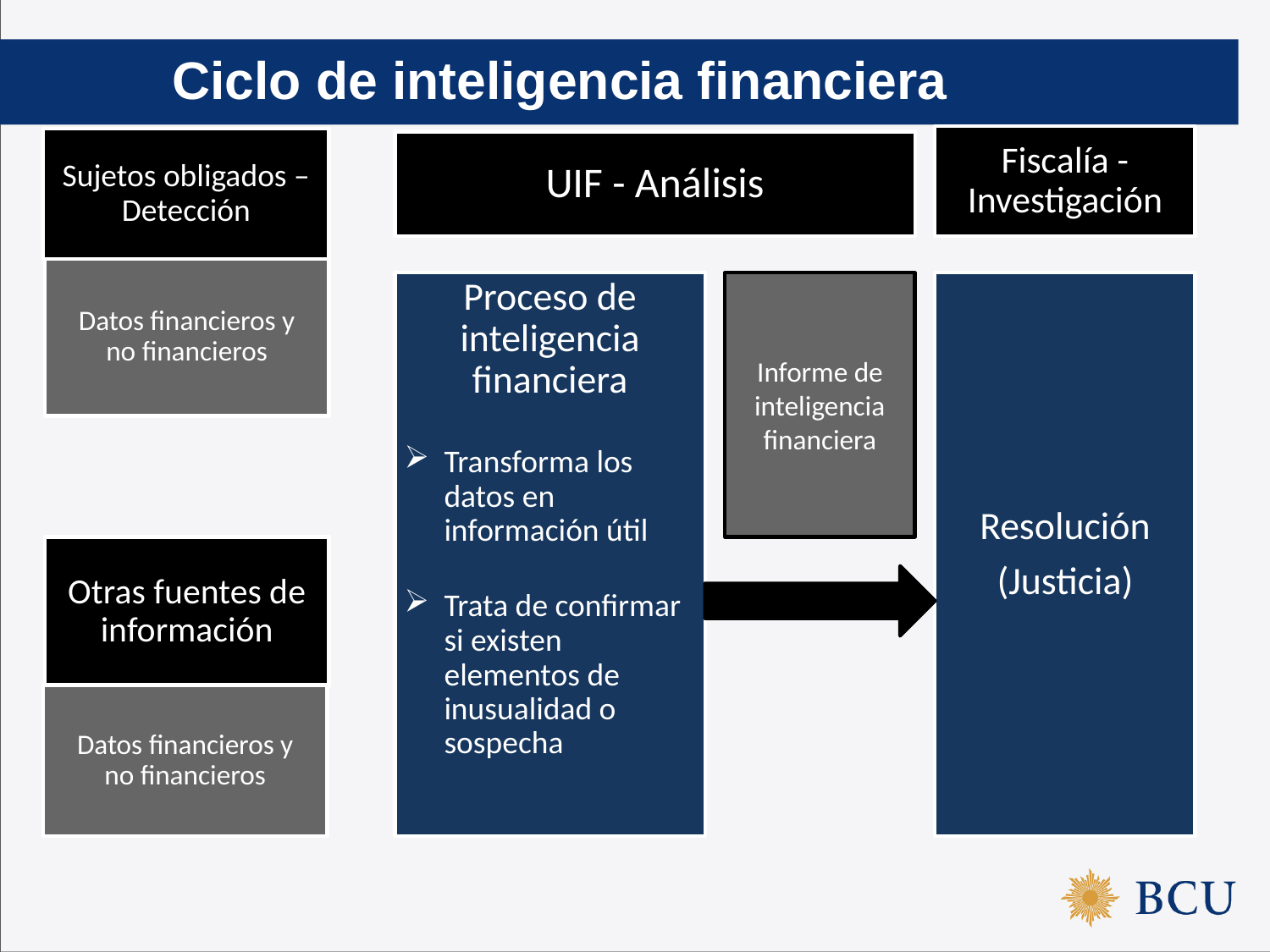

Ciclo de inteligencia financiera
Fiscalía - Investigación
Sujetos obligados –Detección
UIF - Análisis
Datos financieros y no financieros
Proceso de inteligencia financiera

Transforma los datos en información útil

Trata de confirmar si existen elementos de inusualidad o sospecha

Resolución
(Justicia)
Informe de inteligencia financiera
Otras fuentes de información

Datos financieros y no financieros